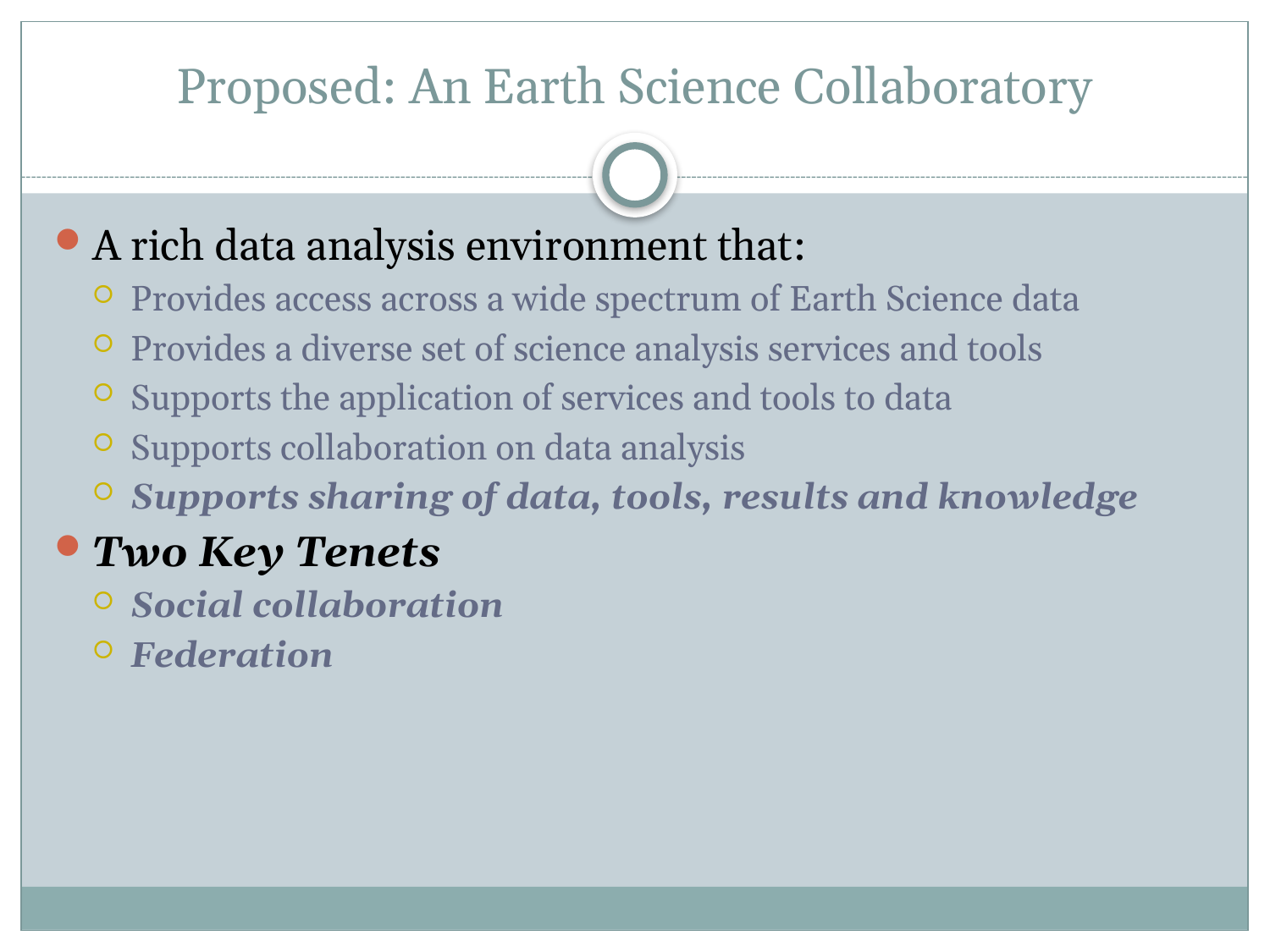

# Proposed: An Earth Science Collaboratory
A rich data analysis environment that:
Provides access across a wide spectrum of Earth Science data
Provides a diverse set of science analysis services and tools
Supports the application of services and tools to data
Supports collaboration on data analysis
Supports sharing of data, tools, results and knowledge
Two Key Tenets
Social collaboration
Federation